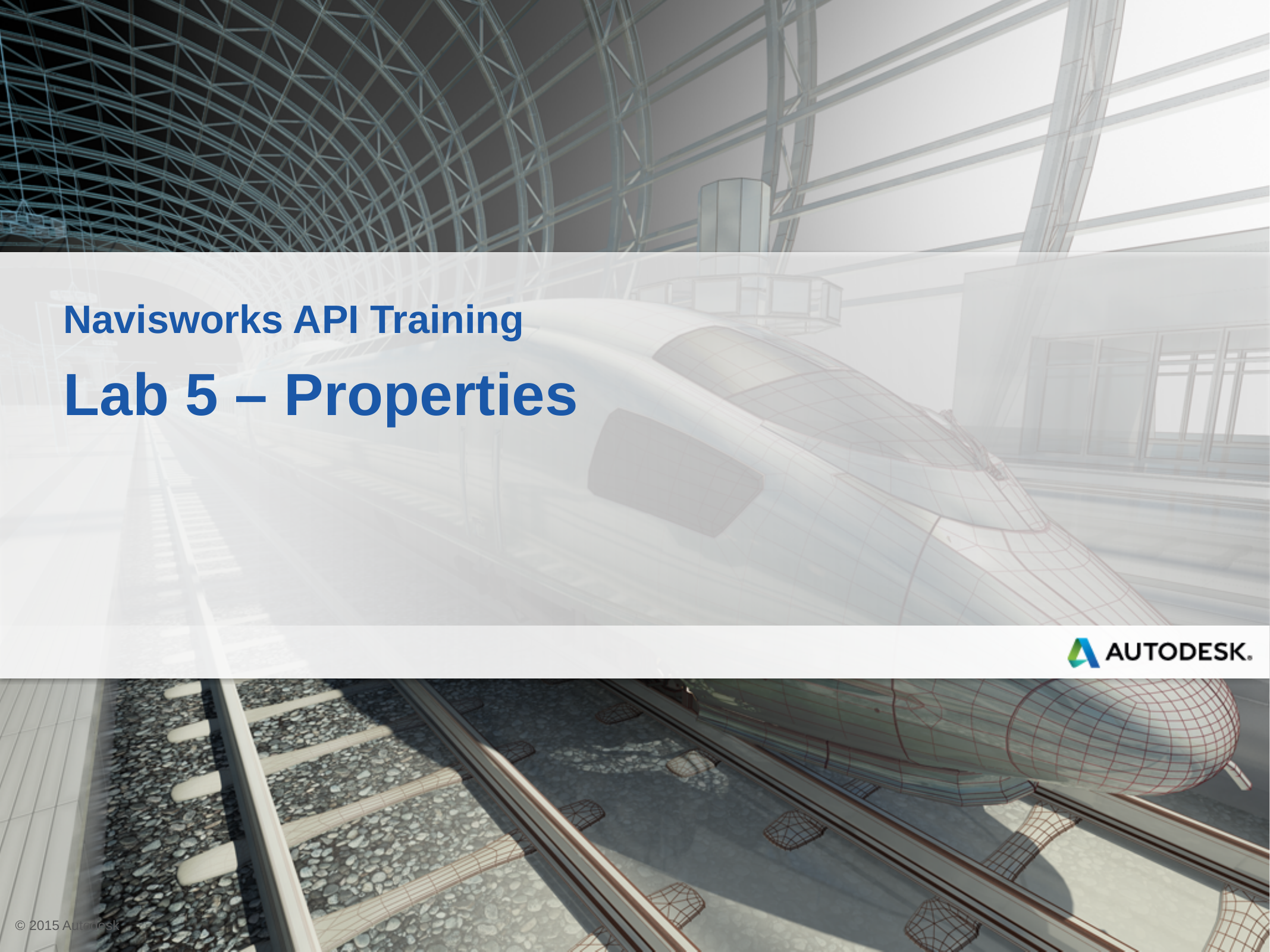

Navisworks API Training
Lab 5 – Properties